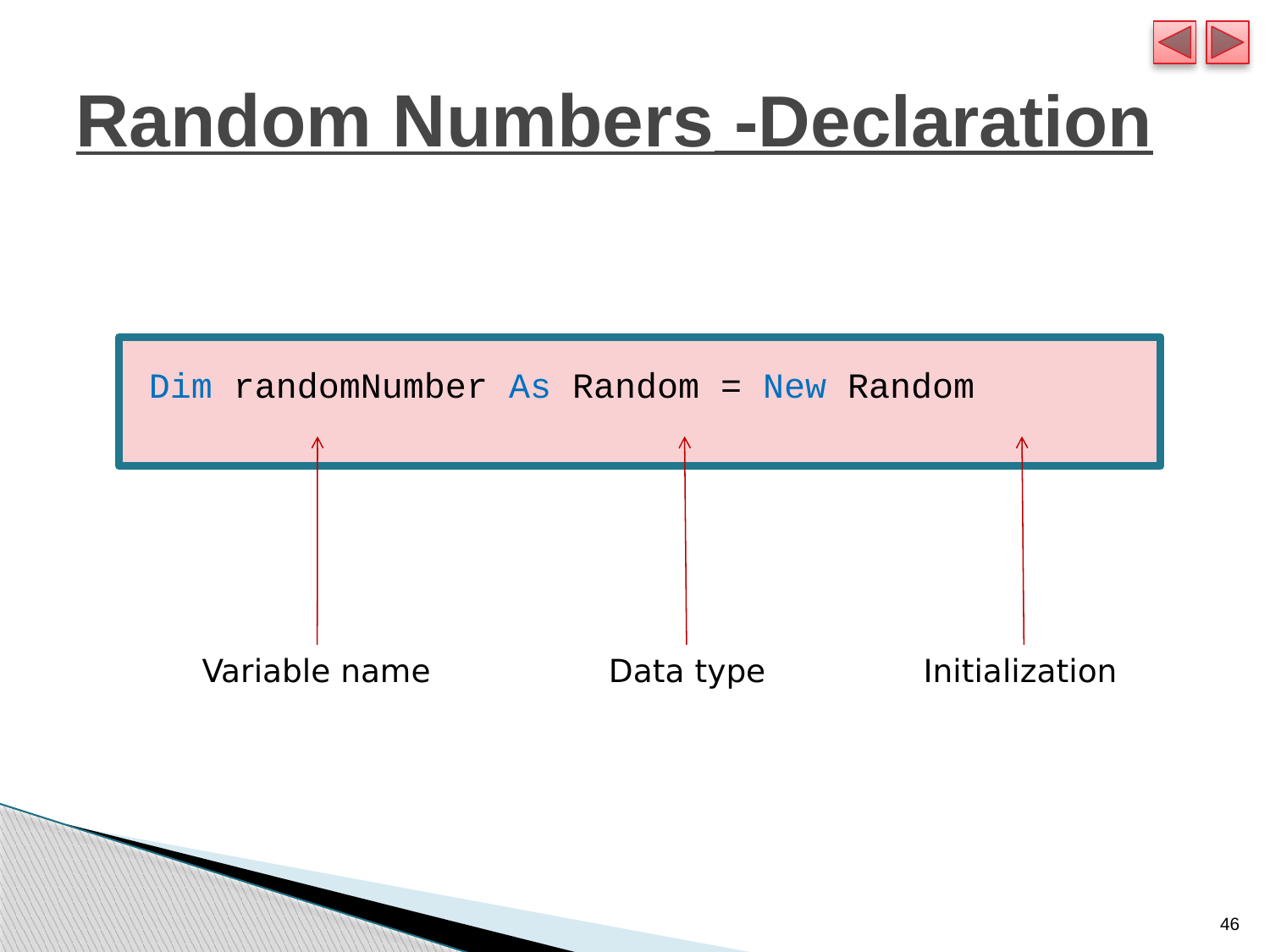

Random Numbers -Declaration

  Dim randomNumber As Random = New Random

Variable name
Data type
Initialization
46